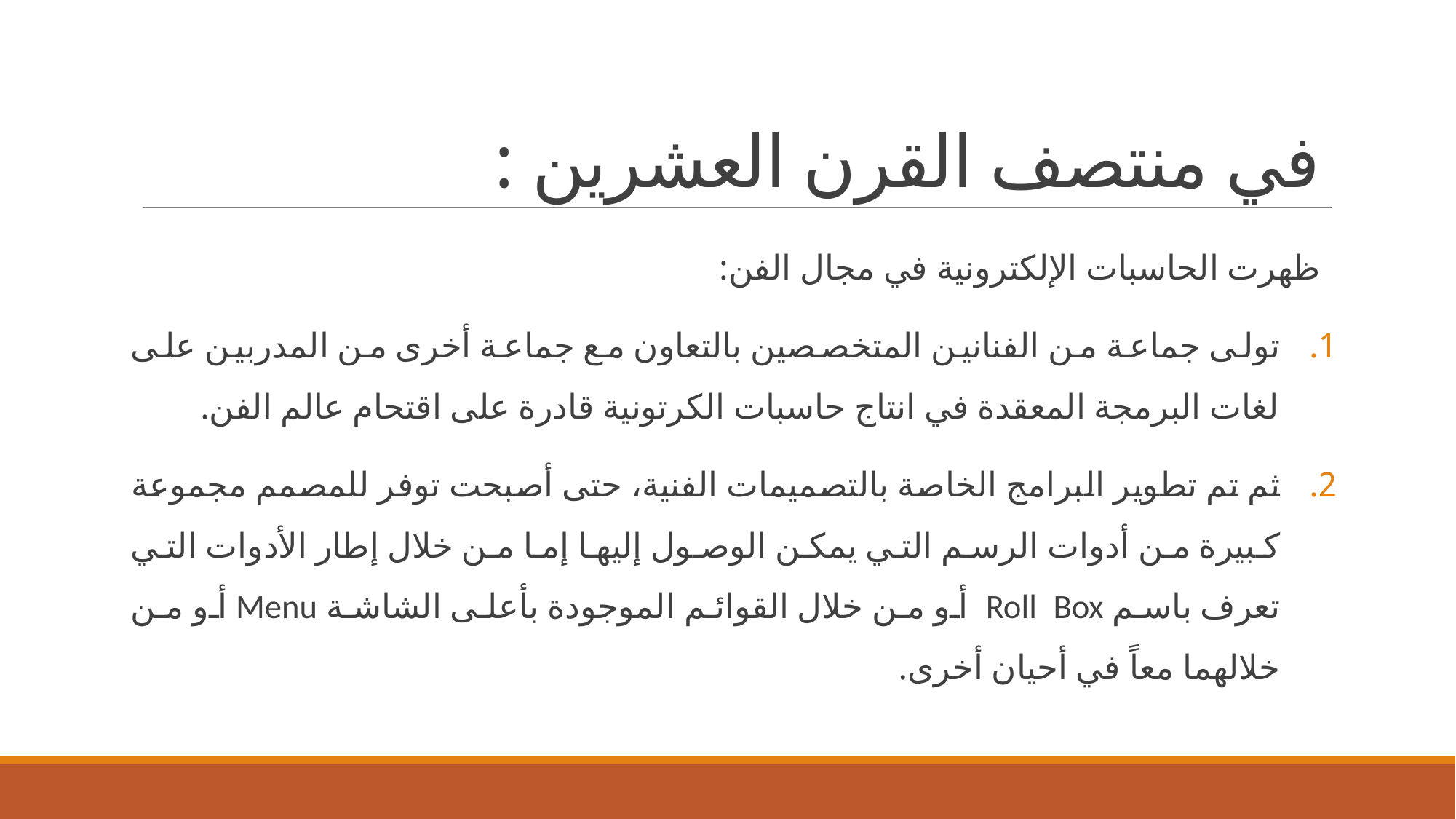

# في منتصف القرن العشرين :
ظهرت الحاسبات الإلكترونية في مجال الفن:
تولى جماعة من الفنانين المتخصصين بالتعاون مع جماعة أخرى من المدربين على لغات البرمجة المعقدة في انتاج حاسبات الكرتونية قادرة على اقتحام عالم الفن.
ثم تم تطوير البرامج الخاصة بالتصميمات الفنية، حتى أصبحت توفر للمصمم مجموعة كبيرة من أدوات الرسم التي يمكن الوصول إليها إما من خلال إطار الأدوات التي تعرف باسم Roll Box  أو من خلال القوائم الموجودة بأعلى الشاشة Menu أو من خلالهما معاً في أحيان أخرى.